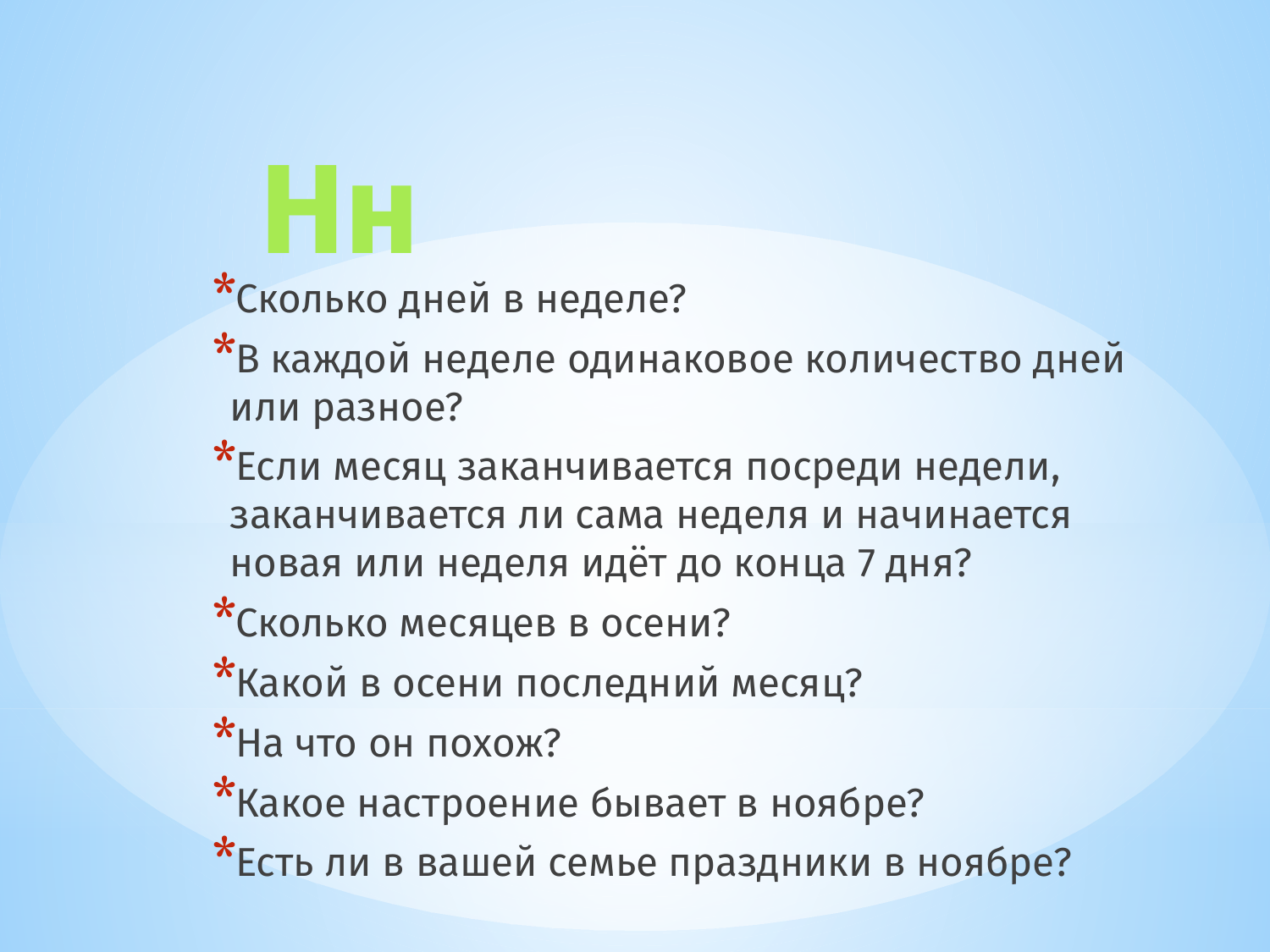

# Нн
Сколько дней в неделе?
В каждой неделе одинаковое количество дней или разное?
Если месяц заканчивается посреди недели, заканчивается ли сама неделя и начинается новая или неделя идёт до конца 7 дня?
Сколько месяцев в осени?
Какой в осени последний месяц?
На что он похож?
Какое настроение бывает в ноябре?
Есть ли в вашей семье праздники в ноябре?